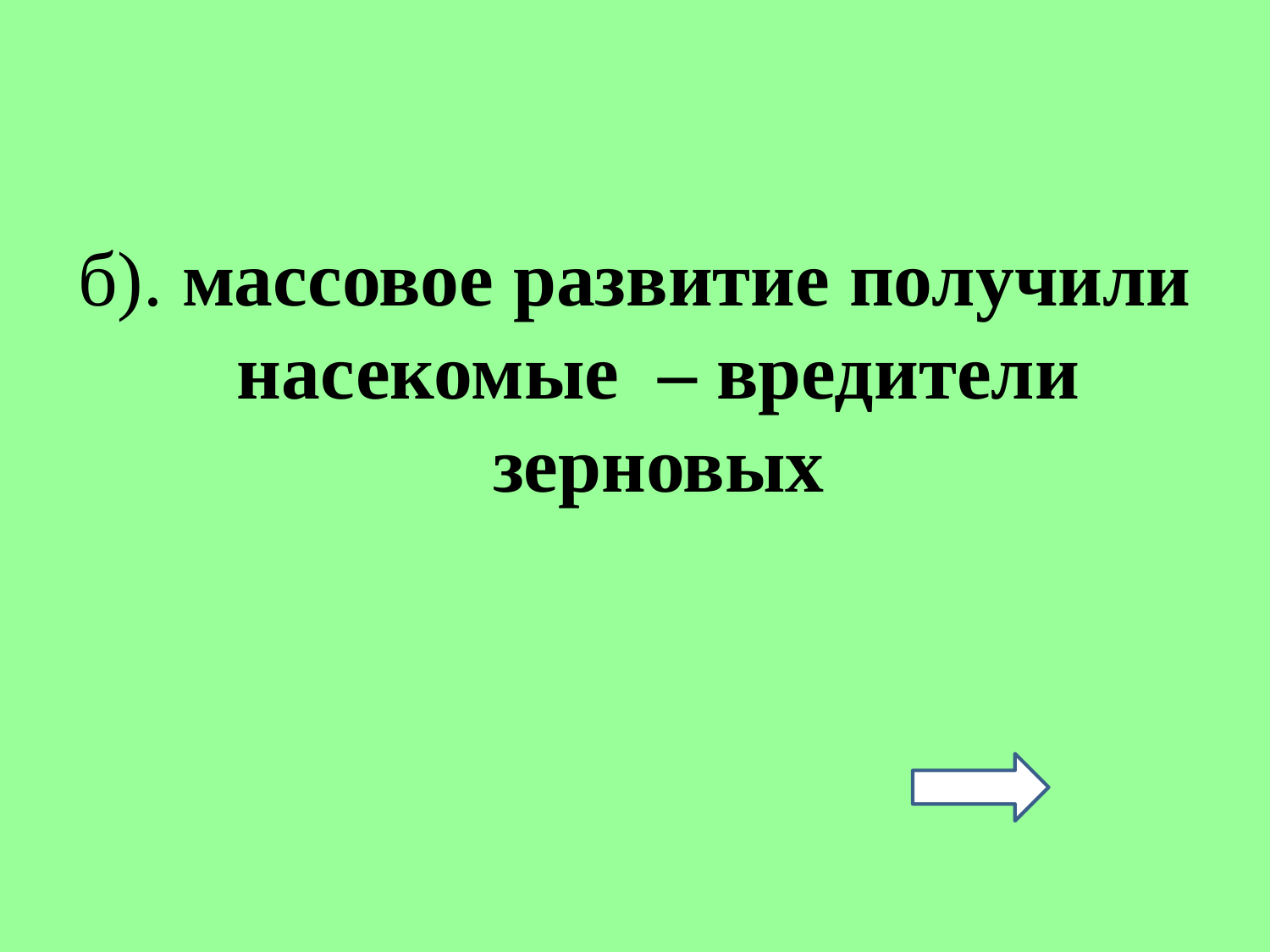

#
б). массовое развитие получили насекомые  – вредители зерновых